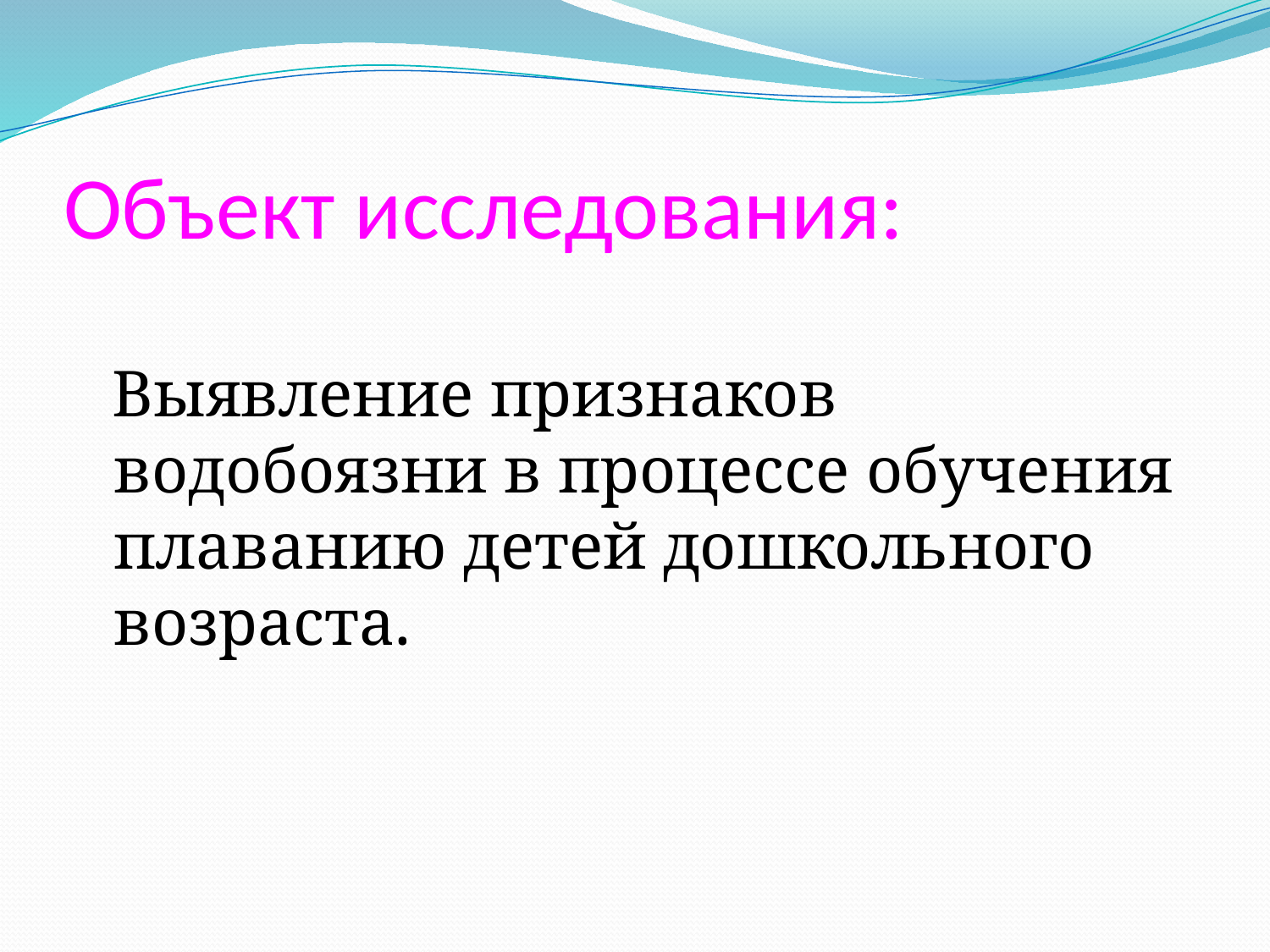

# Объект исследования:
   Выявление признаков водобоязни в процессе обучения плаванию детей дошкольного возраста.